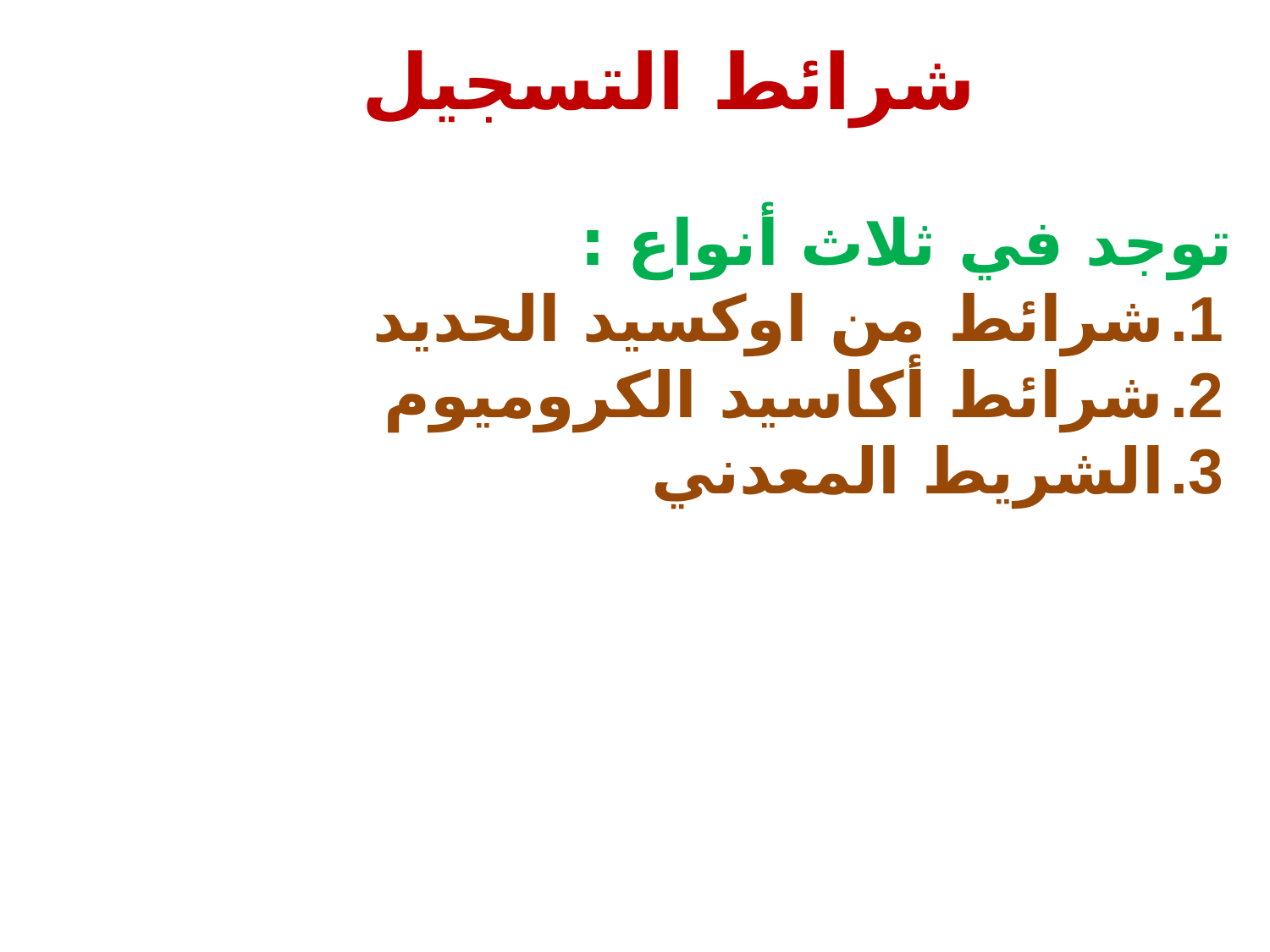

شرائط التسجيل

توجد في ثلاث أنواع :
شرائط من اوكسيد الحديد
شرائط أكاسيد الكروميوم
الشريط المعدني